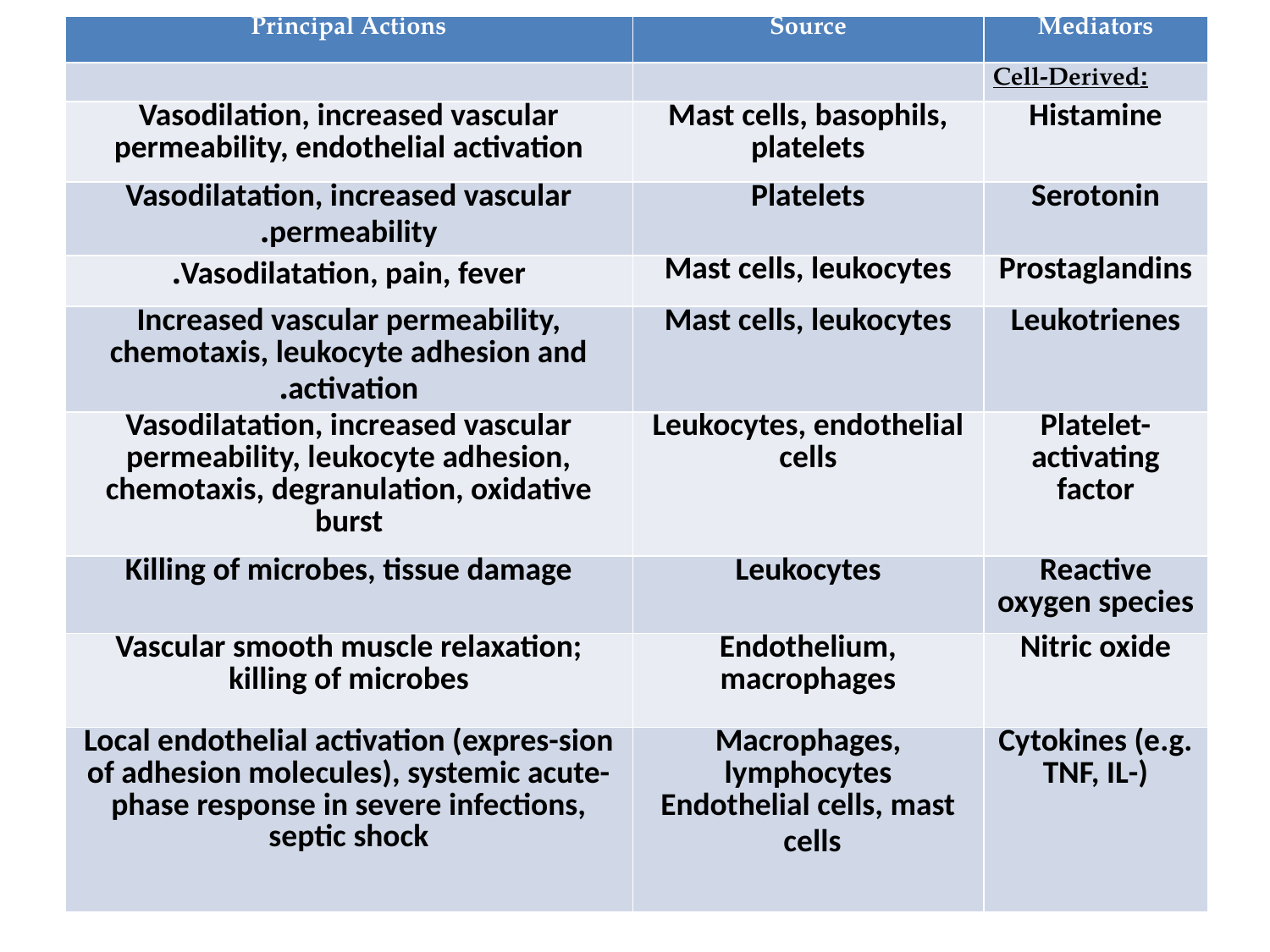

# The Actions of the Principal Mediators
| Principal Actions | Source | Mediators |
| --- | --- | --- |
|  |  | :Cell-Derived |
| Vasodilation, increased vascular permeability, endothelial activation | Mast cells, basophils, platelets | Histamine |
| Vasodilatation, increased vascular permeability. | Platelets | Serotonin |
| Vasodilatation, pain, fever. | Mast cells, leukocytes | Prostaglandins |
| Increased vascular permeability, chemotaxis, leukocyte adhesion and activation. | Mast cells, leukocytes | Leukotrienes |
| Vasodilatation, increased vascular permeability, leukocyte adhesion, chemotaxis, degranulation, oxidative burst | Leukocytes, endothelial cells | Platelet-activating factor |
| Killing of microbes, tissue damage | Leukocytes | Reactive oxygen species |
| Vascular smooth muscle relaxation; killing of microbes | Endothelium, macrophages | Nitric oxide |
| Local endothelial activation (expres-sion of adhesion molecules), systemic acute-phase response in severe infections, septic shock | Macrophages, lymphocytes Endothelial cells, mast cells | Cytokines (e.g. TNF, IL-) |